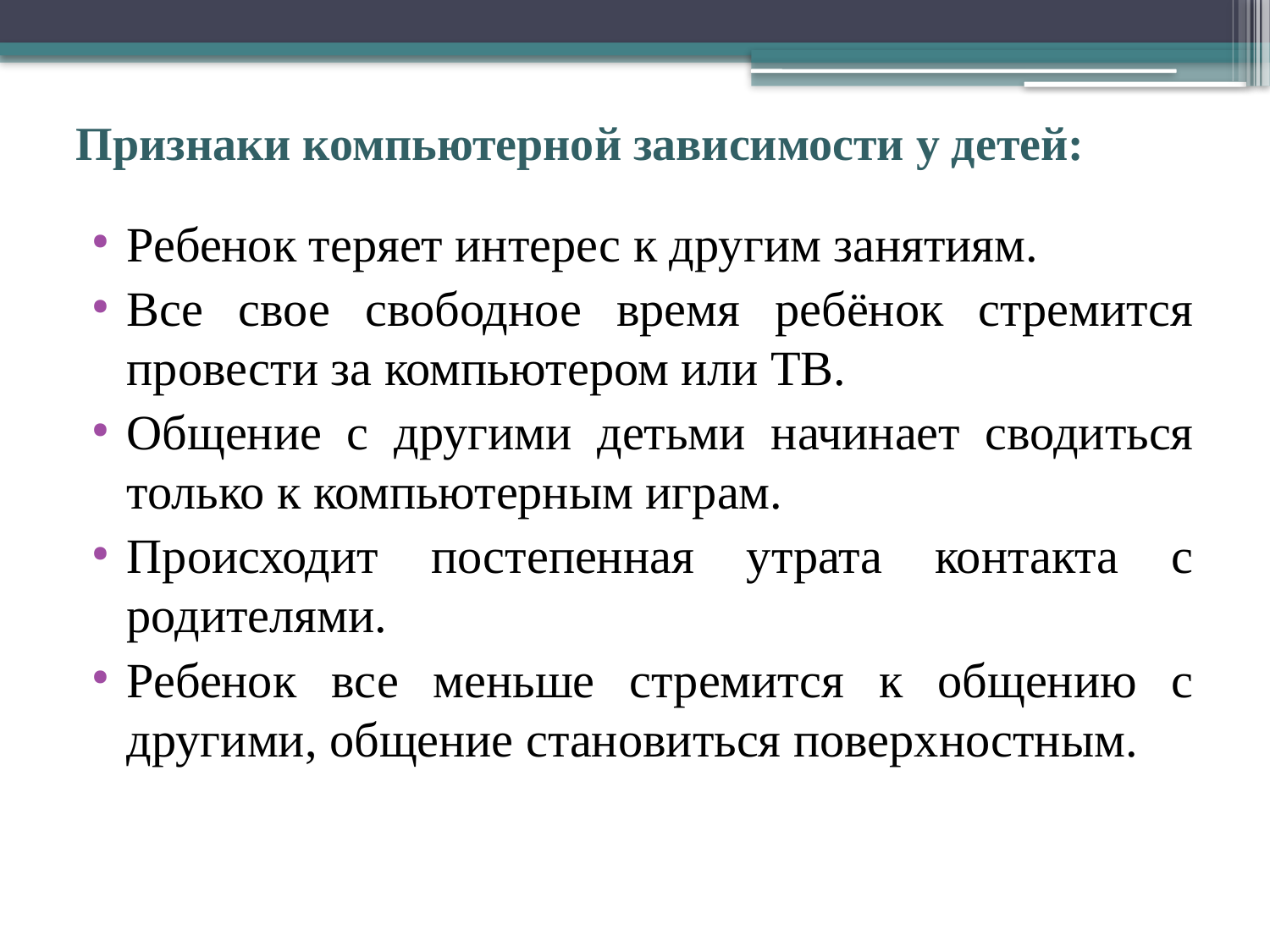

# Признаки компьютерной зависимости у детей:
Ребенок теряет интерес к другим занятиям.
Все свое свободное время ребёнок стремится провести за компьютером или ТВ.
Общение с другими детьми начинает сводиться только к компьютерным играм.
Происходит постепенная утрата контакта с родителями.
Ребенок все меньше стремится к общению с другими, общение становиться поверхностным.